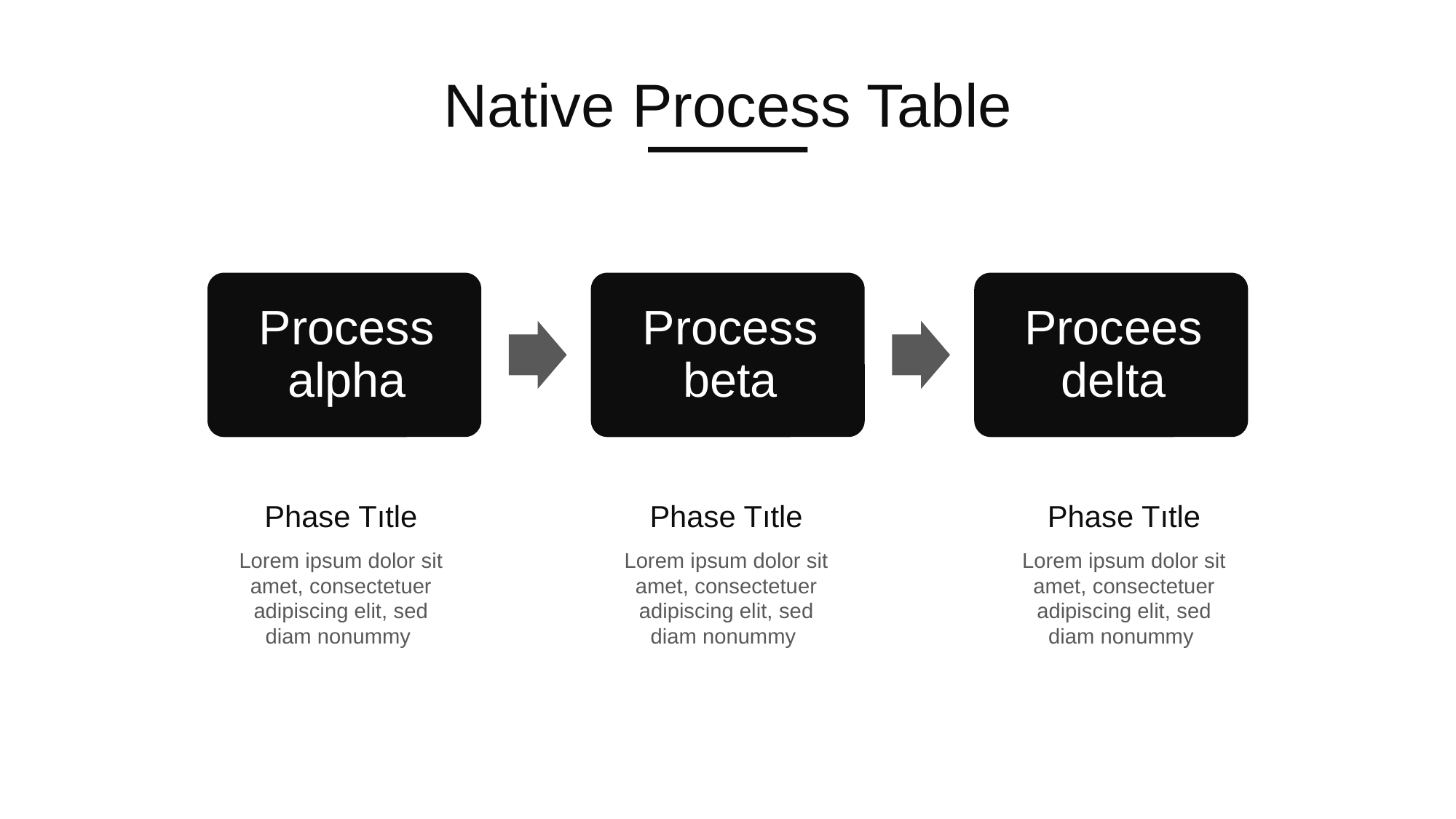

Native Process Table
Process alpha

Process beta

Procees delta

Phase Tıtle
Phase Tıtle
Phase Tıtle
Lorem ipsum dolor sit amet, consectetuer adipiscing elit, sed diam nonummy
Lorem ipsum dolor sit amet, consectetuer adipiscing elit, sed diam nonummy
Lorem ipsum dolor sit amet, consectetuer adipiscing elit, sed diam nonummy